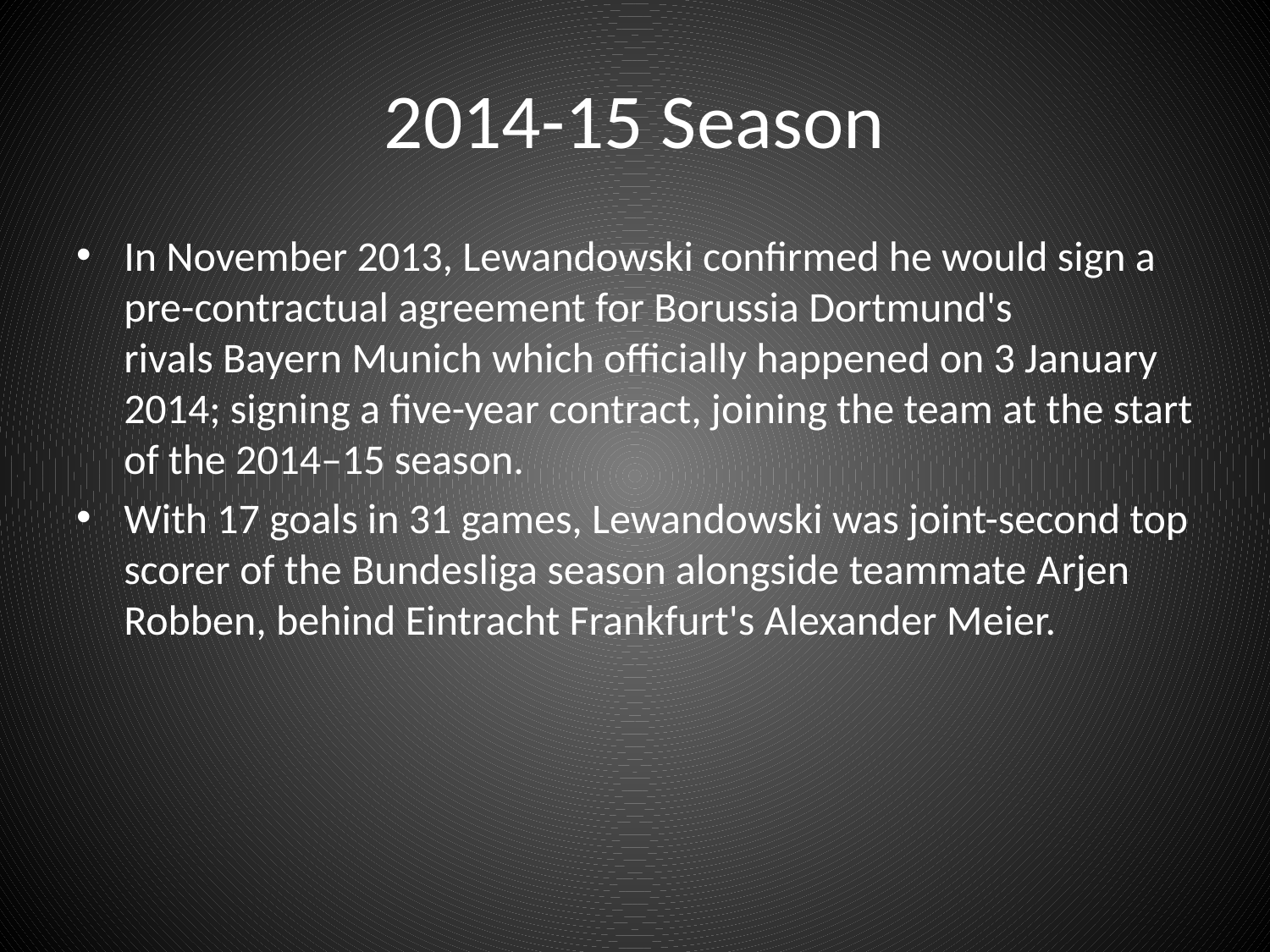

# 2014-15 Season
In November 2013, Lewandowski confirmed he would sign a pre-contractual agreement for Borussia Dortmund's rivals Bayern Munich which officially happened on 3 January 2014; signing a five-year contract, joining the team at the start of the 2014–15 season.
With 17 goals in 31 games, Lewandowski was joint-second top scorer of the Bundesliga season alongside teammate Arjen Robben, behind Eintracht Frankfurt's Alexander Meier.